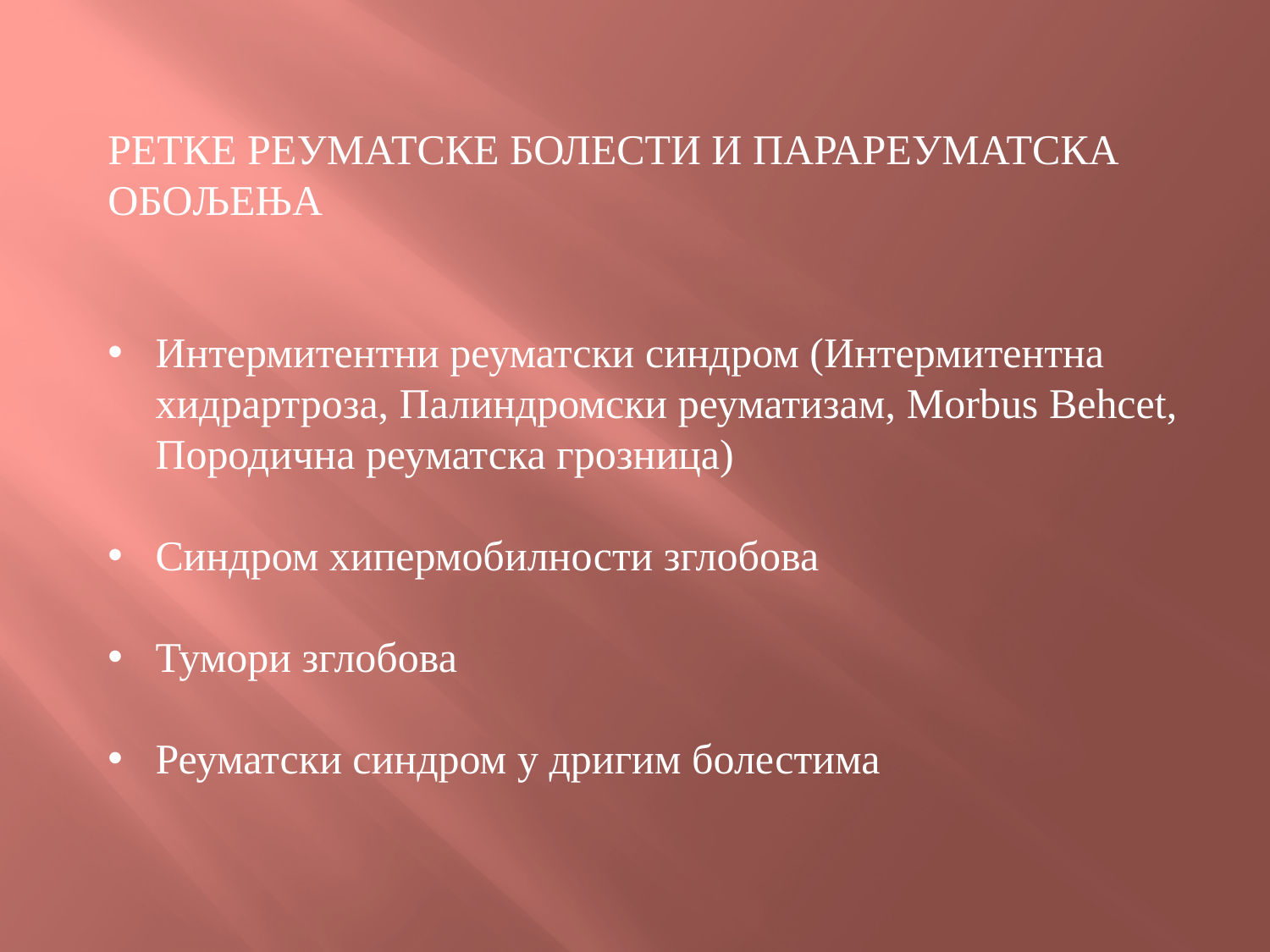

РЕТКЕ РЕУМАТСКЕ БОЛЕСТИ И ПАРАРЕУМАТСКА ОБОЉЕЊА

Интермитентни реуматски синдром (Интермитентна хидрартроза, Палиндромски реуматизам, Morbus Behcet, Породична реуматска грозница)

Синдром хипермобилности зглобова

Тумори зглобова

Реуматски синдром у дригим болестима